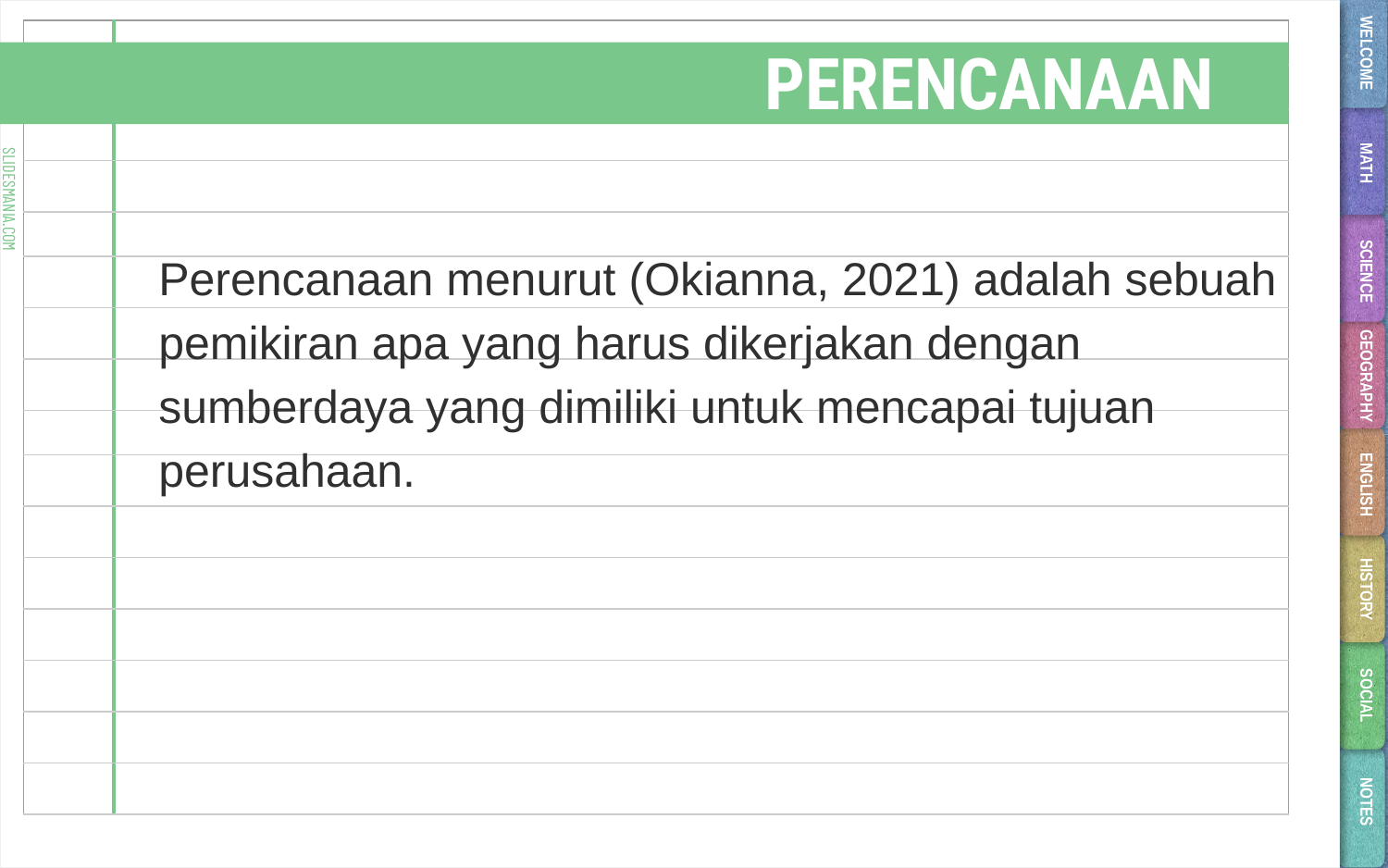

WELCOME
# PERENCANAAN
MATH
Perencanaan menurut (Okianna, 2021) adalah sebuah pemikiran apa yang harus dikerjakan dengan sumberdaya yang dimiliki untuk mencapai tujuan perusahaan.
SCIENCE
GEOGRAPHY
ENGLISH
HISTORY
SOCIAL
NOTES